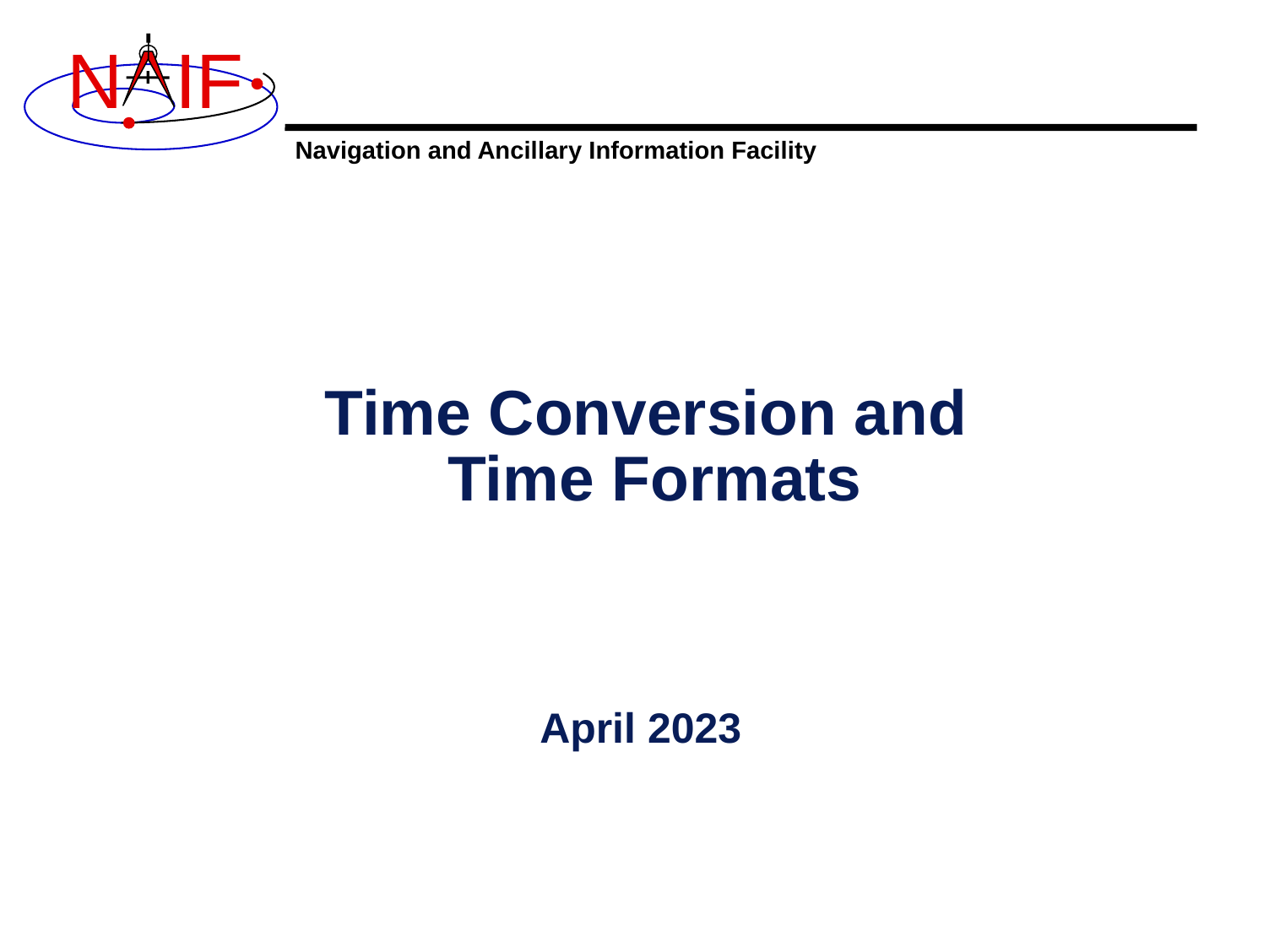

# Time Conversion and Time Formats
April 2023